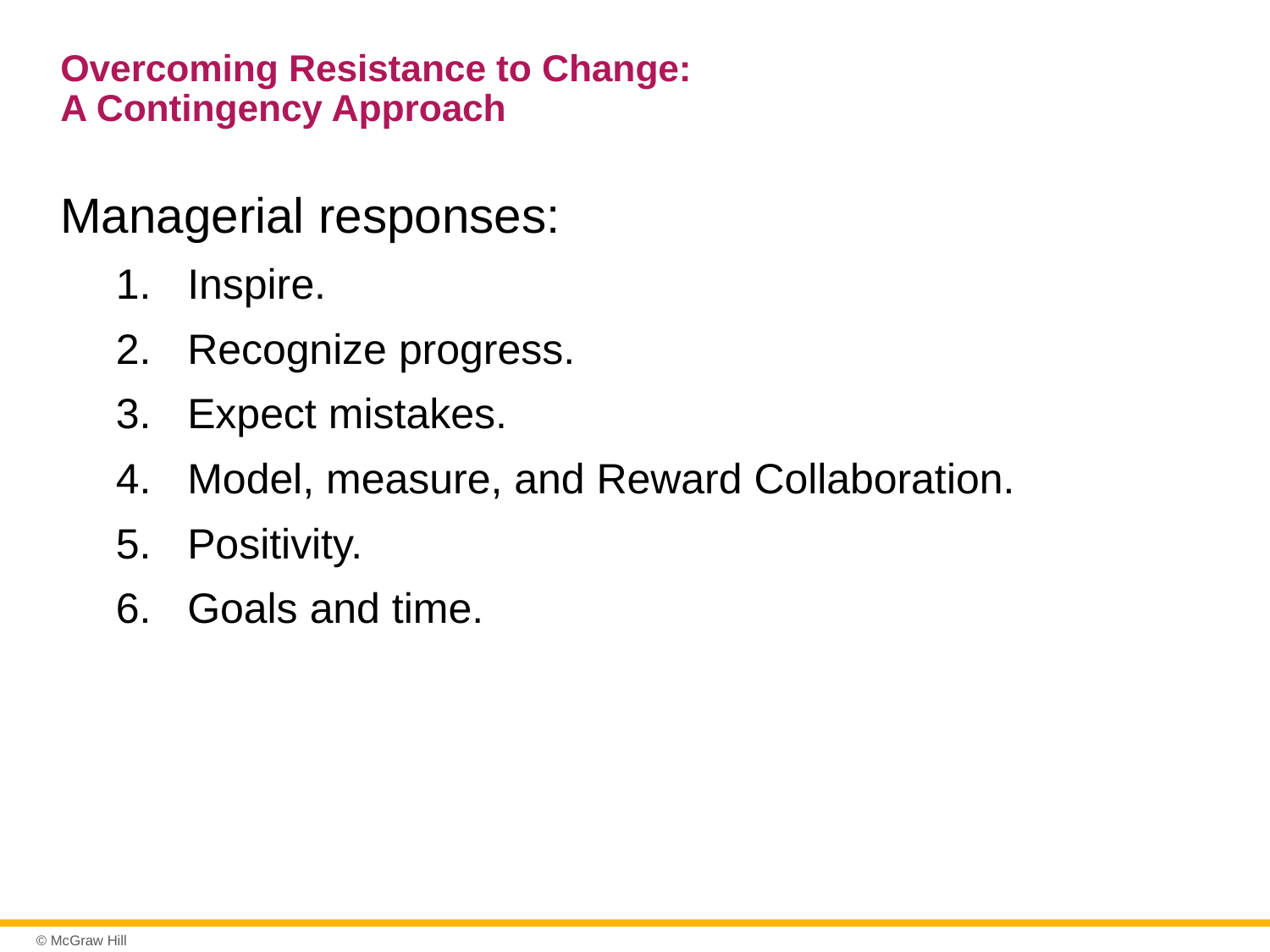

# Overcoming Resistance to Change: A Contingency Approach
Managerial responses:
Inspire.
Recognize progress.
Expect mistakes.
Model, measure, and Reward Collaboration.
Positivity.
Goals and time.